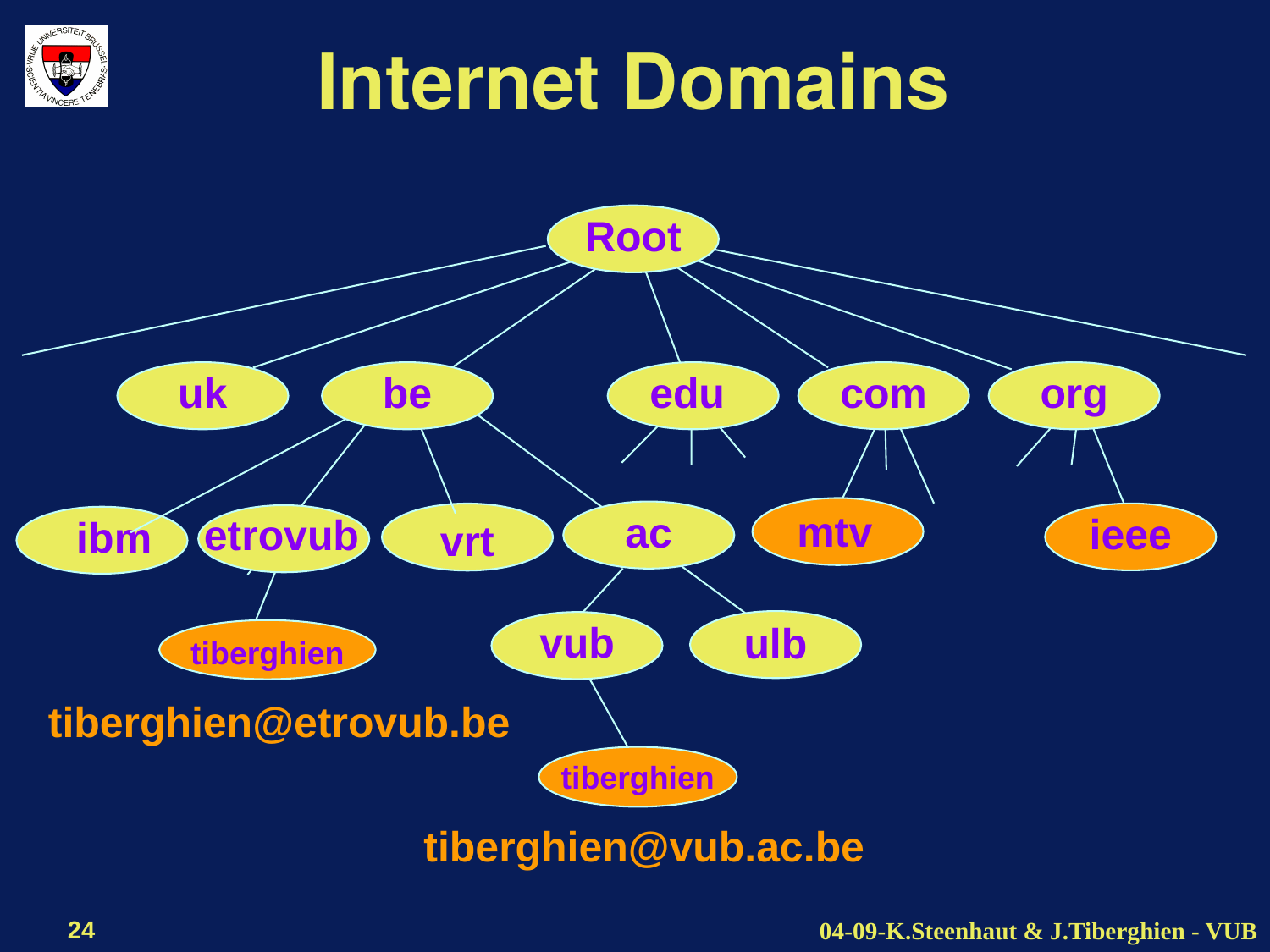

# Internet Domains

Root

be

edu

com

org
uk

mtv

ac

vrt

etrovub

ibm
ieee

ulb

vub

tiberghien

tiberghien@etrovub.be

tiberghien
tiberghien@vub.ac.be
24